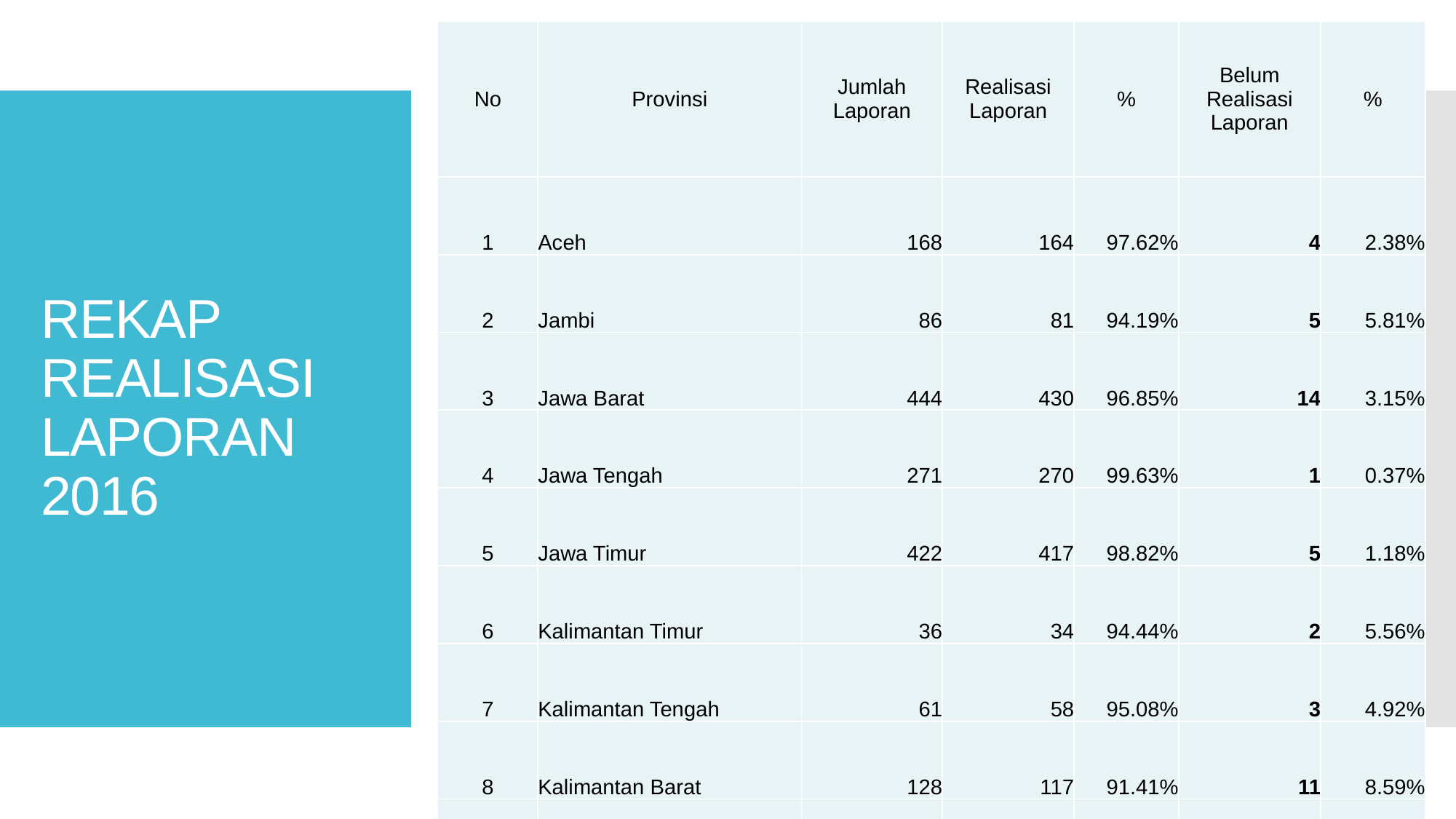

| No | Provinsi | Jumlah Laporan | Realisasi Laporan | % | Belum Realisasi Laporan | % |
| --- | --- | --- | --- | --- | --- | --- |
| 1 | Aceh | 168 | 164 | 97.62% | 4 | 2.38% |
| 2 | Jambi | 86 | 81 | 94.19% | 5 | 5.81% |
| 3 | Jawa Barat | 444 | 430 | 96.85% | 14 | 3.15% |
| 4 | Jawa Tengah | 271 | 270 | 99.63% | 1 | 0.37% |
| 5 | Jawa Timur | 422 | 417 | 98.82% | 5 | 1.18% |
| 6 | Kalimantan Timur | 36 | 34 | 94.44% | 2 | 5.56% |
| 7 | Kalimantan Tengah | 61 | 58 | 95.08% | 3 | 4.92% |
| 8 | Kalimantan Barat | 128 | 117 | 91.41% | 11 | 8.59% |
| 9 | Lampung | 189 | 184 | 97.35% | 5 | 2.65% |
| 10 | Maluku | 103 | 98 | 95.15% | 5 | 4.85% |
| 11 | Maluku Utara | 34 | 32 | 94.12% | 2 | 5.88% |
| 12 | Nusa Tenggara Timur | 209 | 196 | 93.78% | 13 | 6.22% |
| 13 | Riau | 200 | 193 | 96.50% | 7 | 3.50% |
| 14 | Papua | 65 | 51 | 78.46% | 14 | 21.54% |
| 15 | Papua Barat | 23 | 18 | 78.26% | 5 | 21.74% |
| 16 | Sulawesi Tengah | 101 | 97 | 96.04% | 4 | 3.96% |
| 17 | Sulawesi Selatan | 176 | 159 | 90.34% | 17 | 9.66% |
| 18 | Sulawesi Utara | 91 | 88 | 96.70% | 3 | 3.30% |
| 19 | Sulawesi Barat | 38 | 34 | 89.47% | 4 | 10.53% |
| 20 | Sulawesi Tenggara | 192 | 189 | 98.44% | 3 | 1.56% |
| 21 | Sumatera Selatan | 239 | 236 | 98.74% | 3 | 1.26% |
| 22 | Sumatera Barat | 124 | 121 | 97.58% | 3 | 2.42% |
| 23 | Sumatera Utara | 196 | 190 | 96.94% | 6 | 3.06% |
| Total |  | 4148 | 4009 | 96.65% | 139 | 3.35% |

# REKAP REALISASI LAPORAN 2016